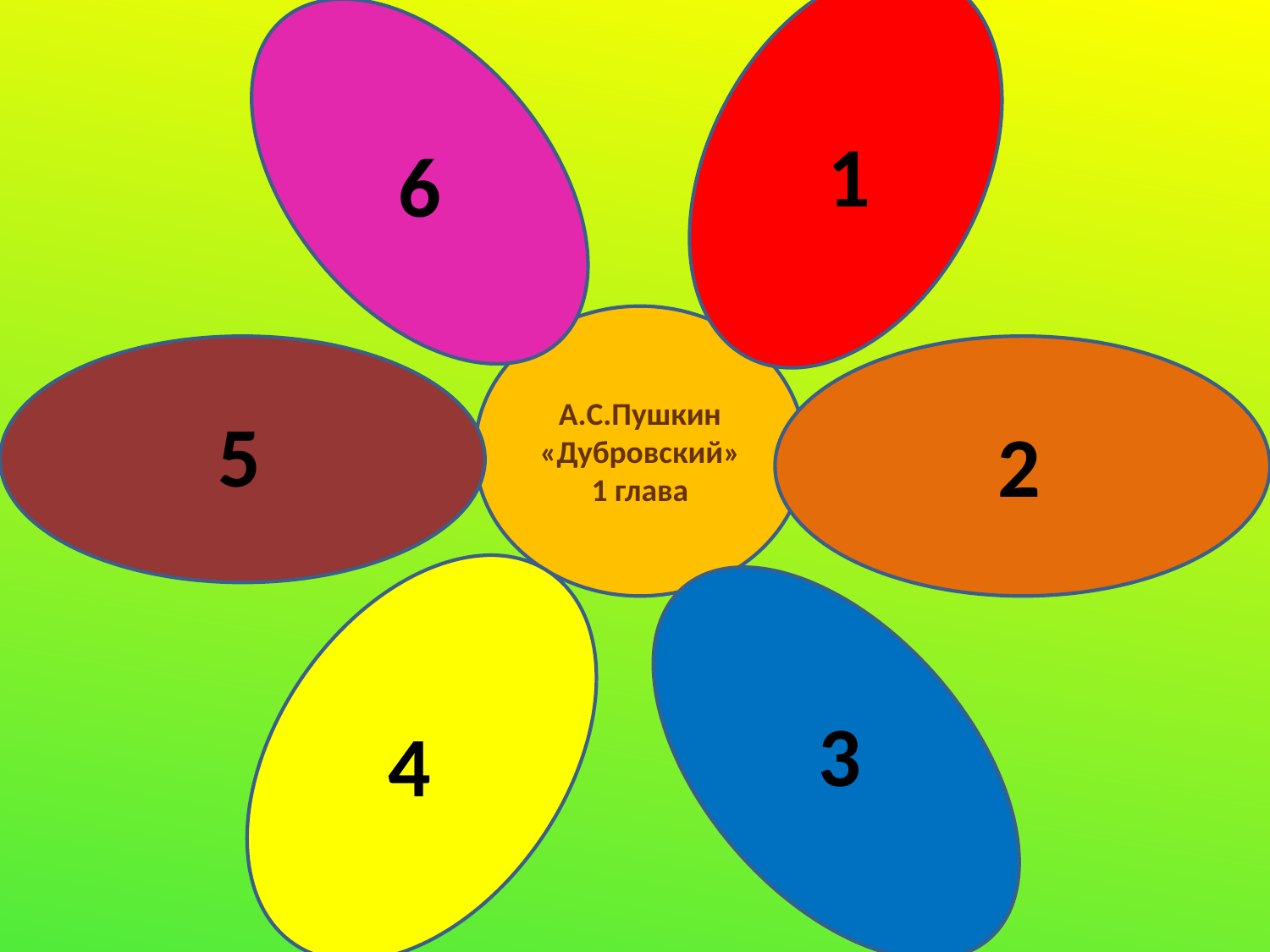

1

6
А.С.Пушкин
«Дубровский»
1 глава

5

2

3

4